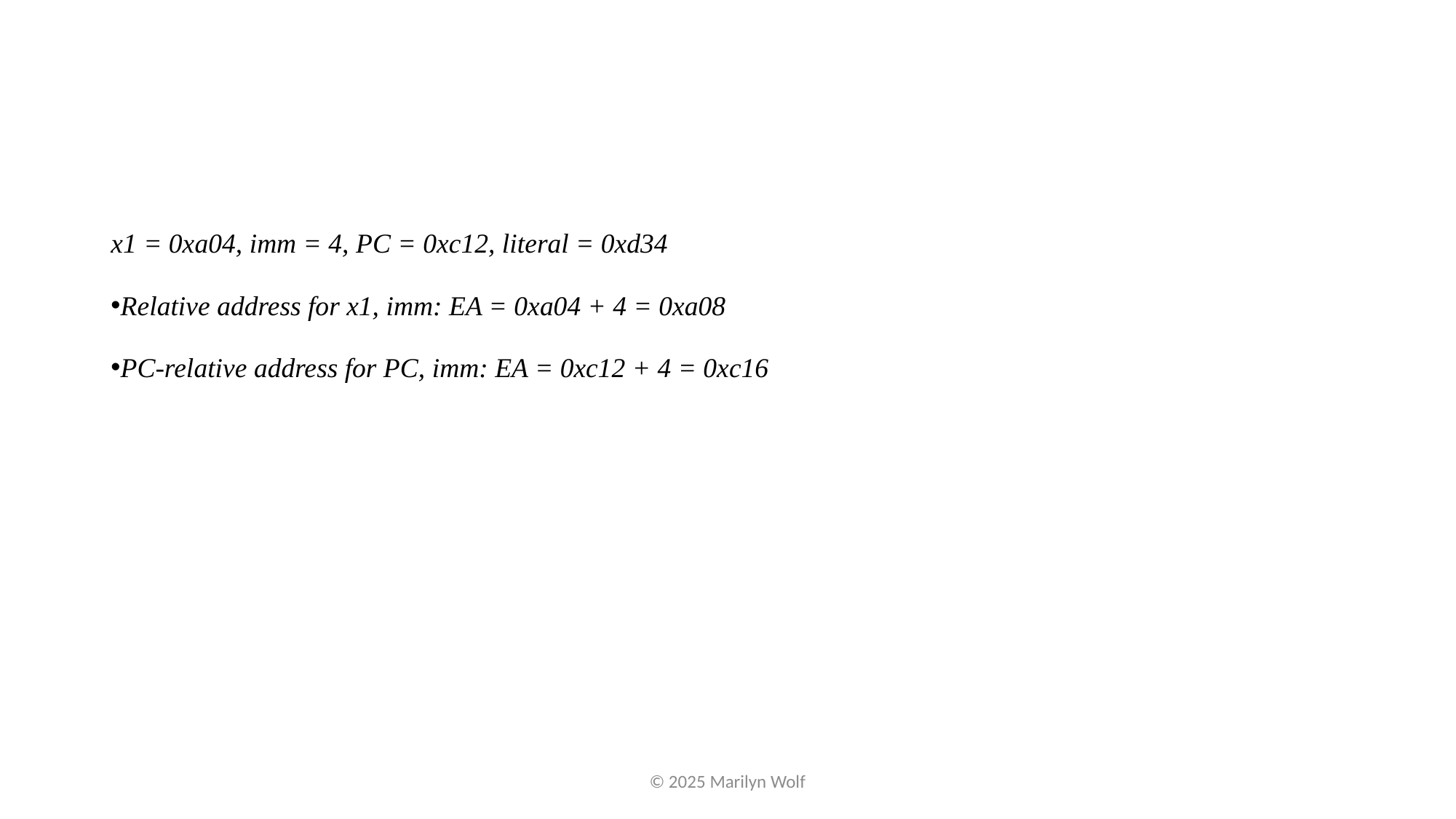

x1 = 0xa04, imm = 4, PC = 0xc12, literal = 0xd34
Relative address for x1, imm: EA = 0xa04 + 4 = 0xa08
PC-relative address for PC, imm: EA = 0xc12 + 4 = 0xc16
© 2025 Marilyn Wolf